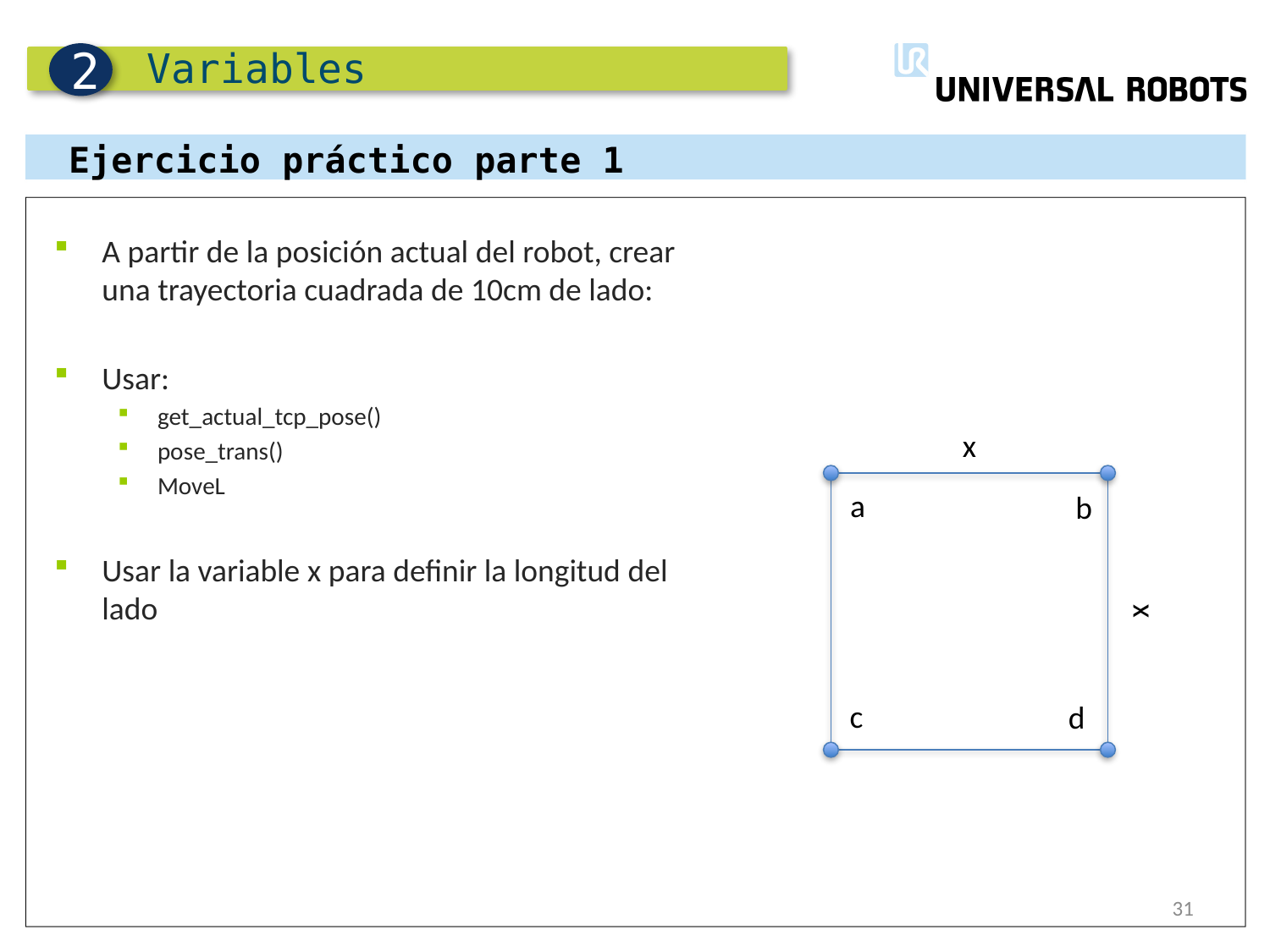

Variables

2
Ejercicio práctico parte 1
A partir de la posición actual del robot, crear una trayectoria cuadrada de 10cm de lado:

Usar:
get_actual_tcp_pose()
pose_trans()
MoveL

Usar la variable x para definir la longitud del lado

x

a
b
x
c
d

31